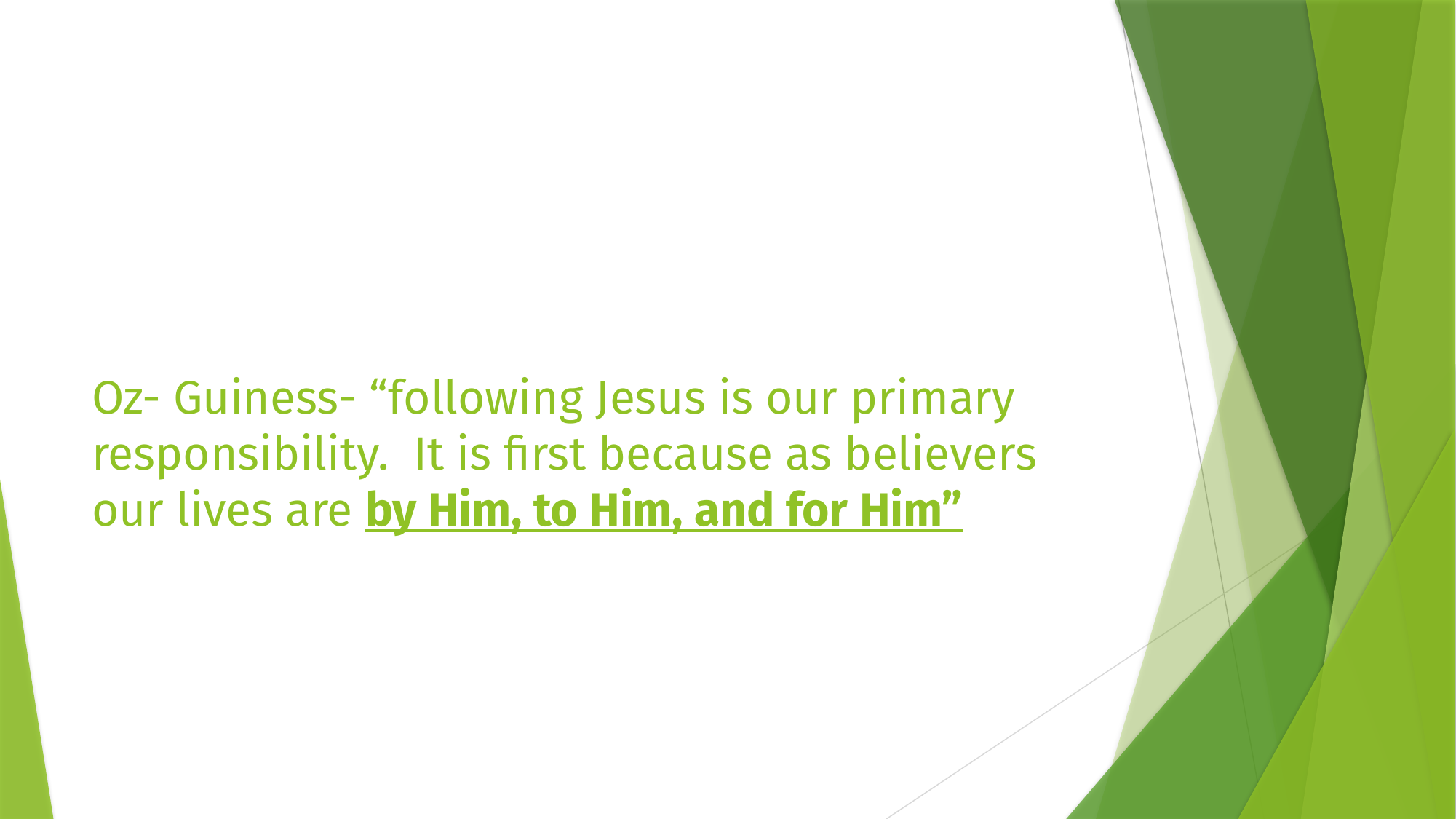

# Oz- Guiness- “following Jesus is our primary responsibility.  It is first because as believers our lives are by Him, to Him, and for Him”